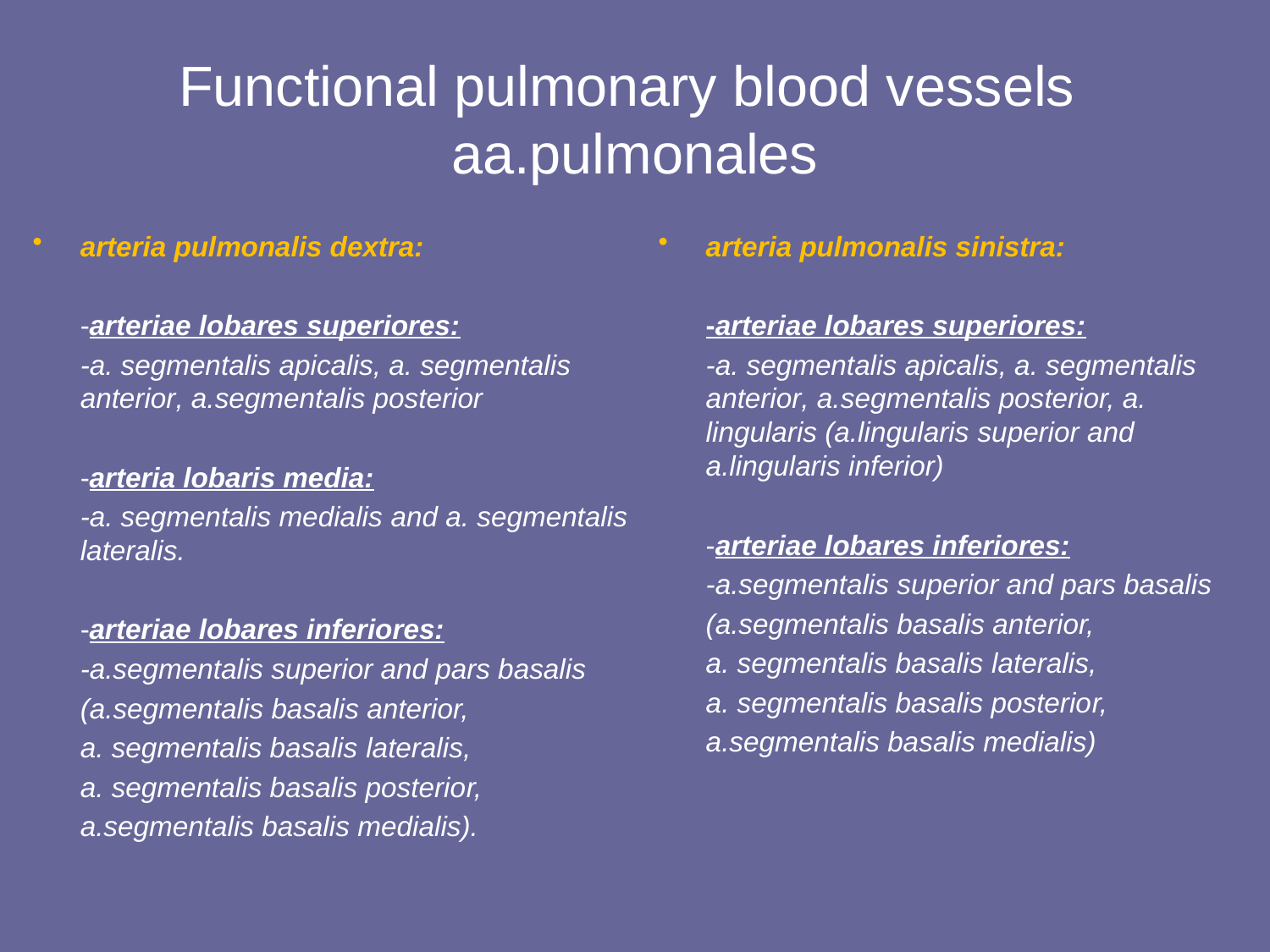

Functional pulmonary blood vessels
аа.pulmonales
arteria pulmonalis dextra:

	-arteriae lobares superiores:
	-a. segmentalis apicalis, a. segmentalis anterior, a.segmentalis posterior

	-arteria lobaris media:
	-a. segmentalis medialis and a. segmentalis lateralis.

	-arteriae lobares inferiores:
	-a.segmentalis superior and pars basalis
	(a.segmentalis basalis anterior,
	a. segmentalis basalis lateralis,
	a. segmentalis basalis posterior,
	a.segmentalis basalis medialis).
arteria pulmonalis sinistra:

	-arteriae lobares superiores:
	-a. segmentalis apicalis, a. segmentalis anterior, a.segmentalis posterior, a. lingularis (a.lingularis superior and a.lingularis inferior)

	-arteriae lobares inferiores:
	-a.segmentalis superior and pars basalis
	(a.segmentalis basalis anterior,
	a. segmentalis basalis lateralis,
	a. segmentalis basalis posterior,
	a.segmentalis basalis medialis)